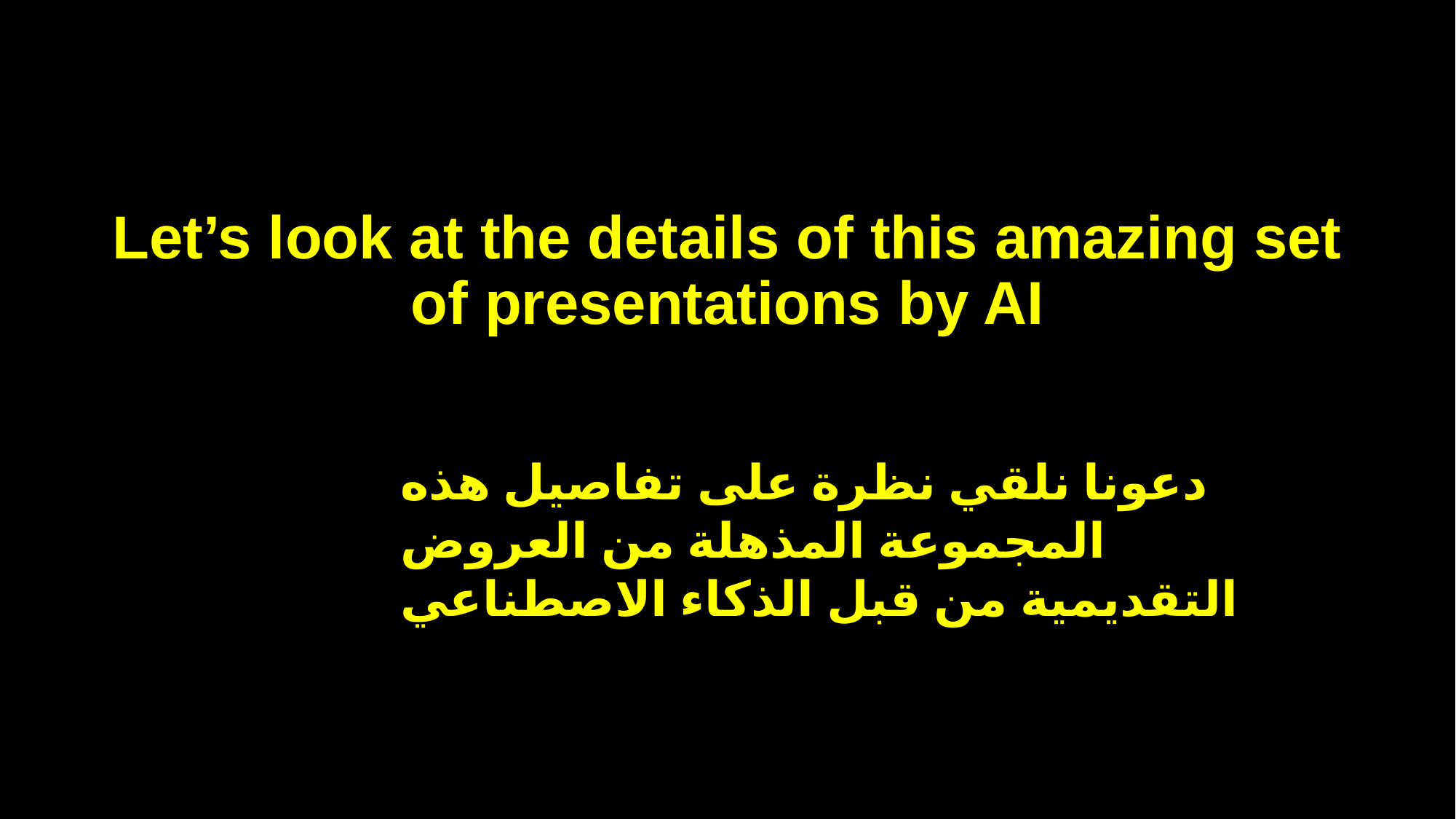

# Let’s look at the details of this amazing set of presentations by AI
دعونا نلقي نظرة على تفاصيل هذه المجموعة المذهلة من العروض التقديمية من قبل الذكاء الاصطناعي